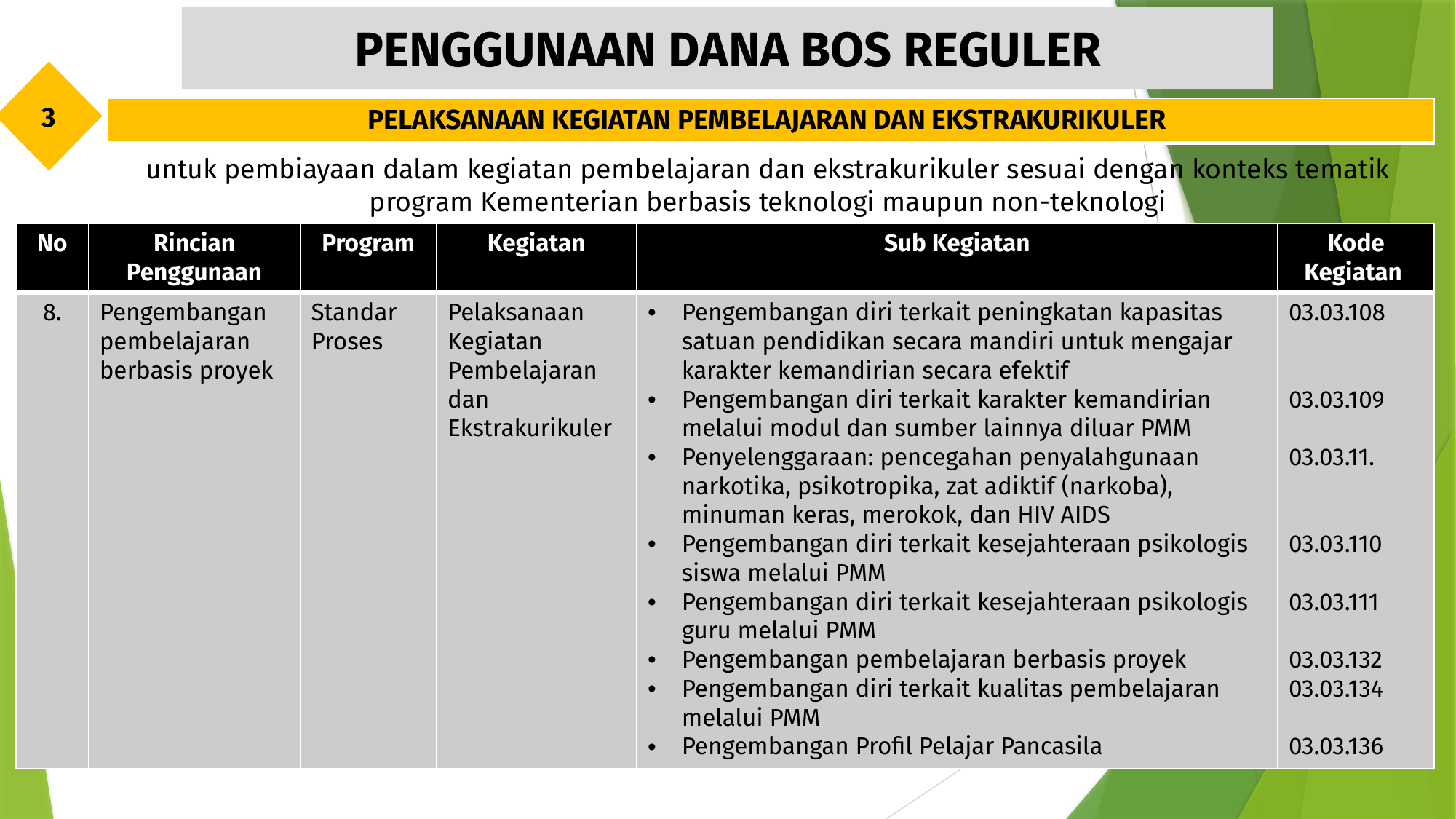

PENGGUNAAN DANA BOS REGULER
3
| PELAKSANAAN KEGIATAN PEMBELAJARAN DAN EKSTRAKURIKULER |
| --- |
untuk pembiayaan dalam kegiatan pembelajaran dan ekstrakurikuler sesuai dengan konteks tematik program Kementerian berbasis teknologi maupun non-teknologi
| No | Rincian Penggunaan | Program | Kegiatan | Sub Kegiatan | Kode Kegiatan |
| --- | --- | --- | --- | --- | --- |
| 8. | Pengembangan pembelajaran berbasis proyek | Standar Proses | Pelaksanaan Kegiatan Pembelajaran dan Ekstrakurikuler | Pengembangan diri terkait peningkatan kapasitas satuan pendidikan secara mandiri untuk mengajar karakter kemandirian secara efektif Pengembangan diri terkait karakter kemandirian melalui modul dan sumber lainnya diluar PMM Penyelenggaraan: pencegahan penyalahgunaan narkotika, psikotropika, zat adiktif (narkoba), minuman keras, merokok, dan HIV AIDS Pengembangan diri terkait kesejahteraan psikologis siswa melalui PMM Pengembangan diri terkait kesejahteraan psikologis guru melalui PMM Pengembangan pembelajaran berbasis proyek Pengembangan diri terkait kualitas pembelajaran melalui PMM Pengembangan Profil Pelajar Pancasila | 03.03.108 03.03.109 03.03.11. 03.03.110 03.03.111 03.03.132 03.03.134 03.03.136 |